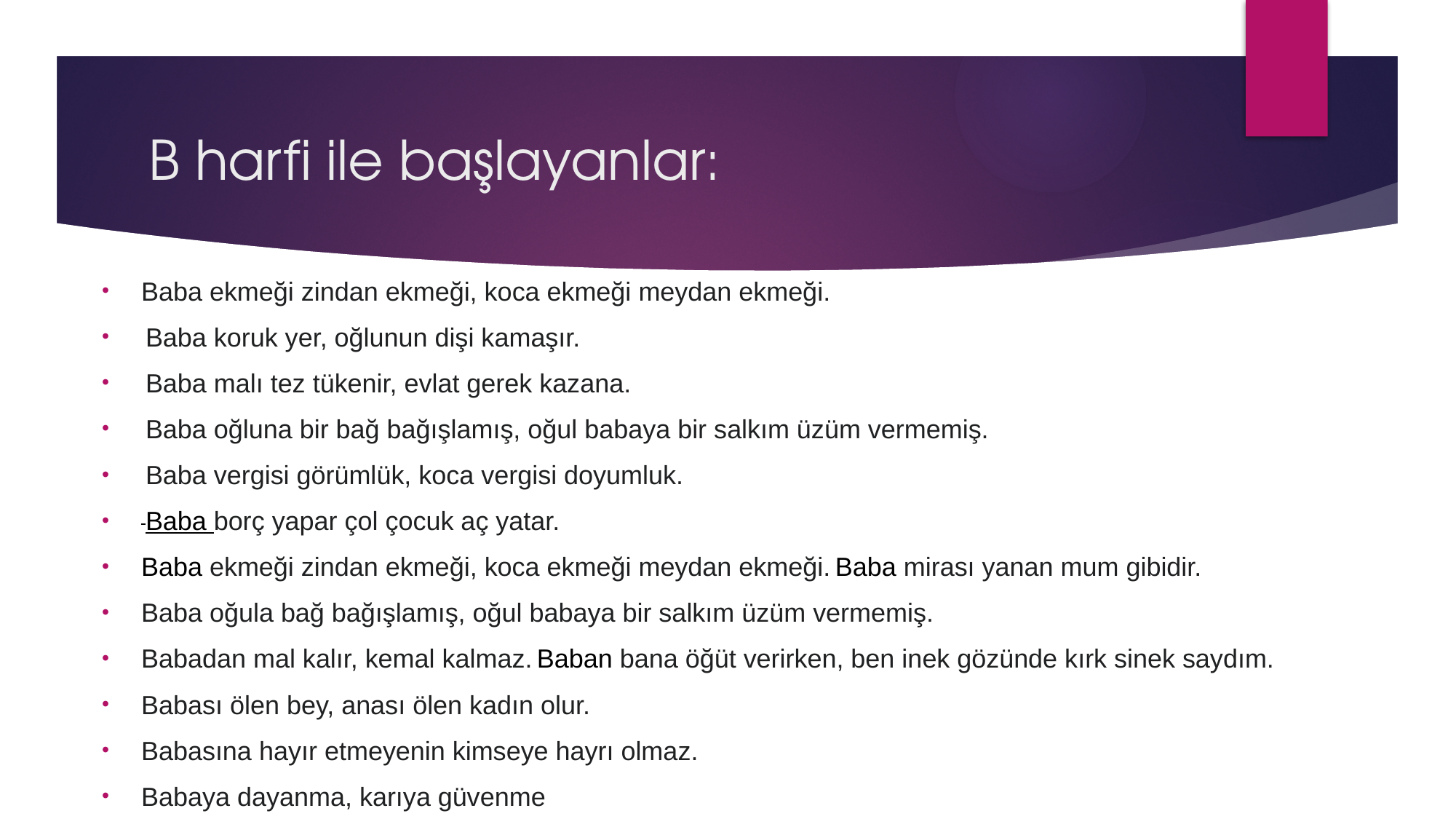

# B harfi ile başlayanlar:
Baba ekmeği zindan ekmeği, koca ekmeği meydan ekmeği.
 Baba koruk yer, oğlunun dişi kamaşır.
 Baba malı tez tükenir, evlat gerek kazana.
 Baba oğluna bir bağ bağışlamış, oğul babaya bir salkım üzüm vermemiş.
 Baba vergisi görümlük, koca vergisi doyumluk.
 Baba borç yapar çol çocuk aç yatar.
Baba ekmeği zindan ekmeği, koca ekmeği meydan ekmeği. Baba mirası yanan mum gibidir.
Baba oğula bağ bağışlamış, oğul babaya bir salkım üzüm vermemiş.
Babadan mal kalır, kemal kalmaz. Baban bana öğüt verirken, ben inek gözünde kırk sinek saydım.
Babası ölen bey, anası ölen kadın olur.
Babasına hayır etmeyenin kimseye hayrı olmaz.
Babaya dayanma, karıya güvenme